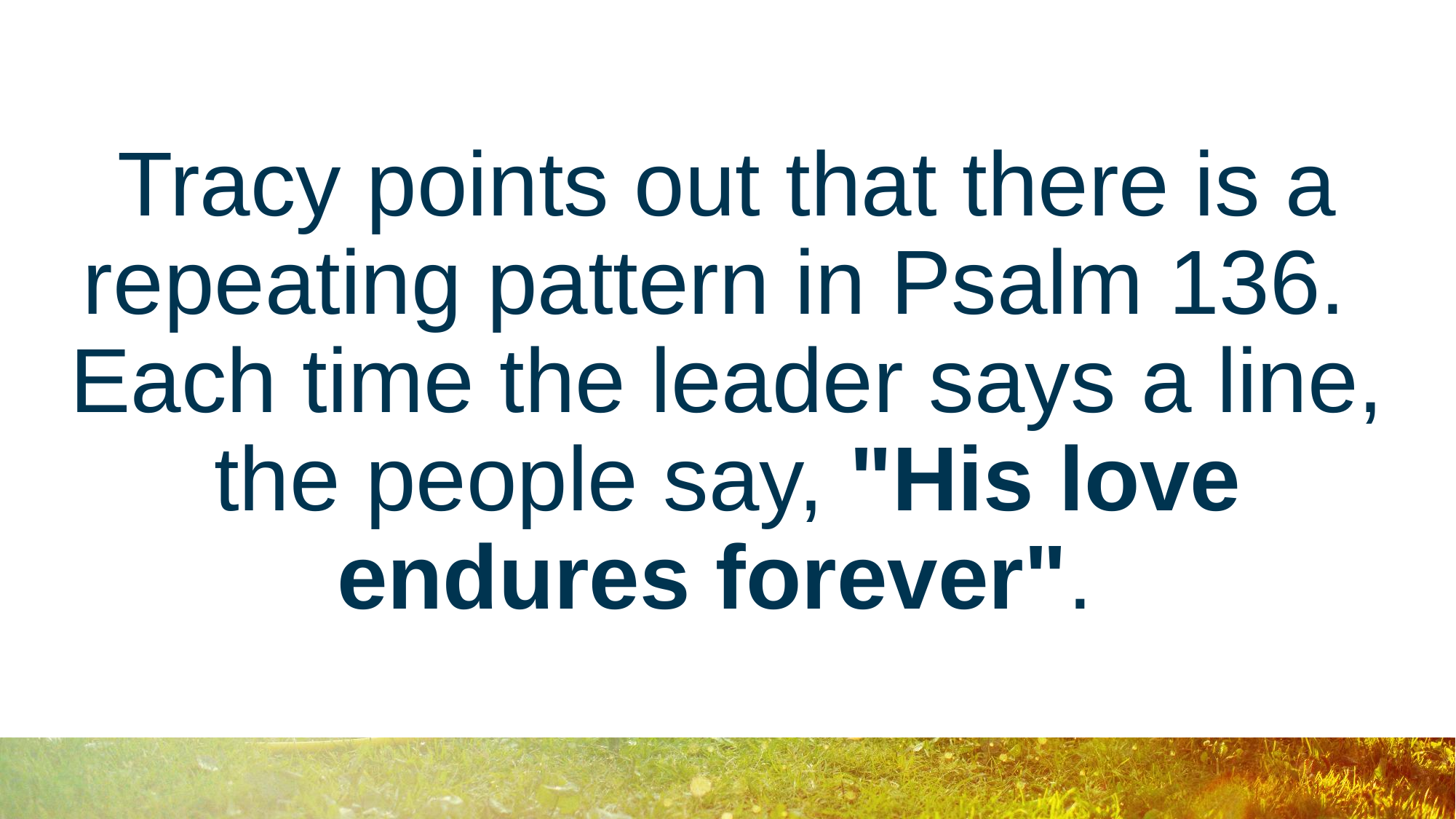

# Tracy points out that there is a repeating pattern in Psalm 136.  Each time the leader says a line, the people say, "His love endures forever".